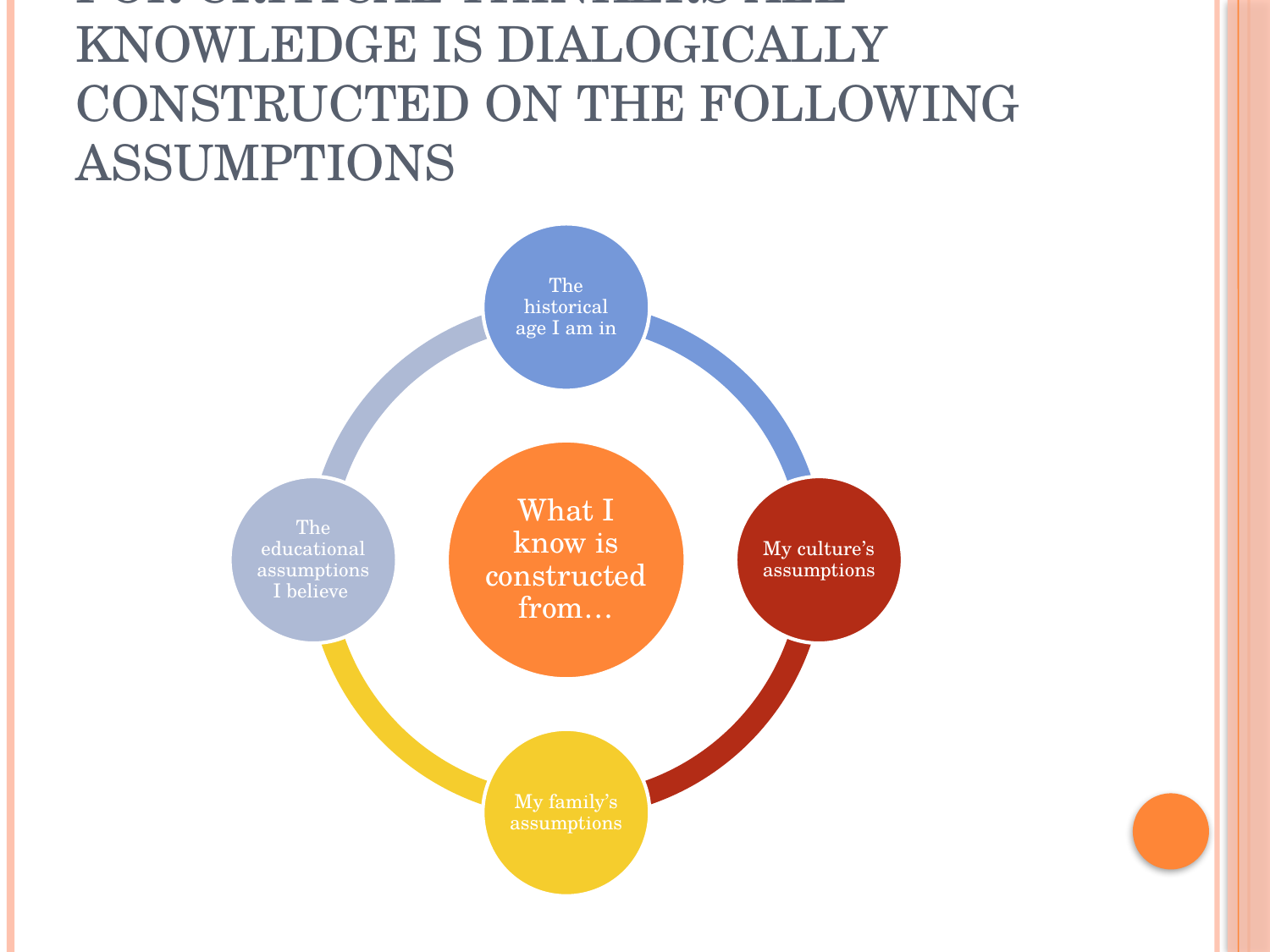

# For critical thinkers all knowledge is Dialogically constructed on the following assumptions

What I know is constructed from…
The historical age I am in
My culture’s assumptions
My family’s assumptions
The educational assumptions I believe